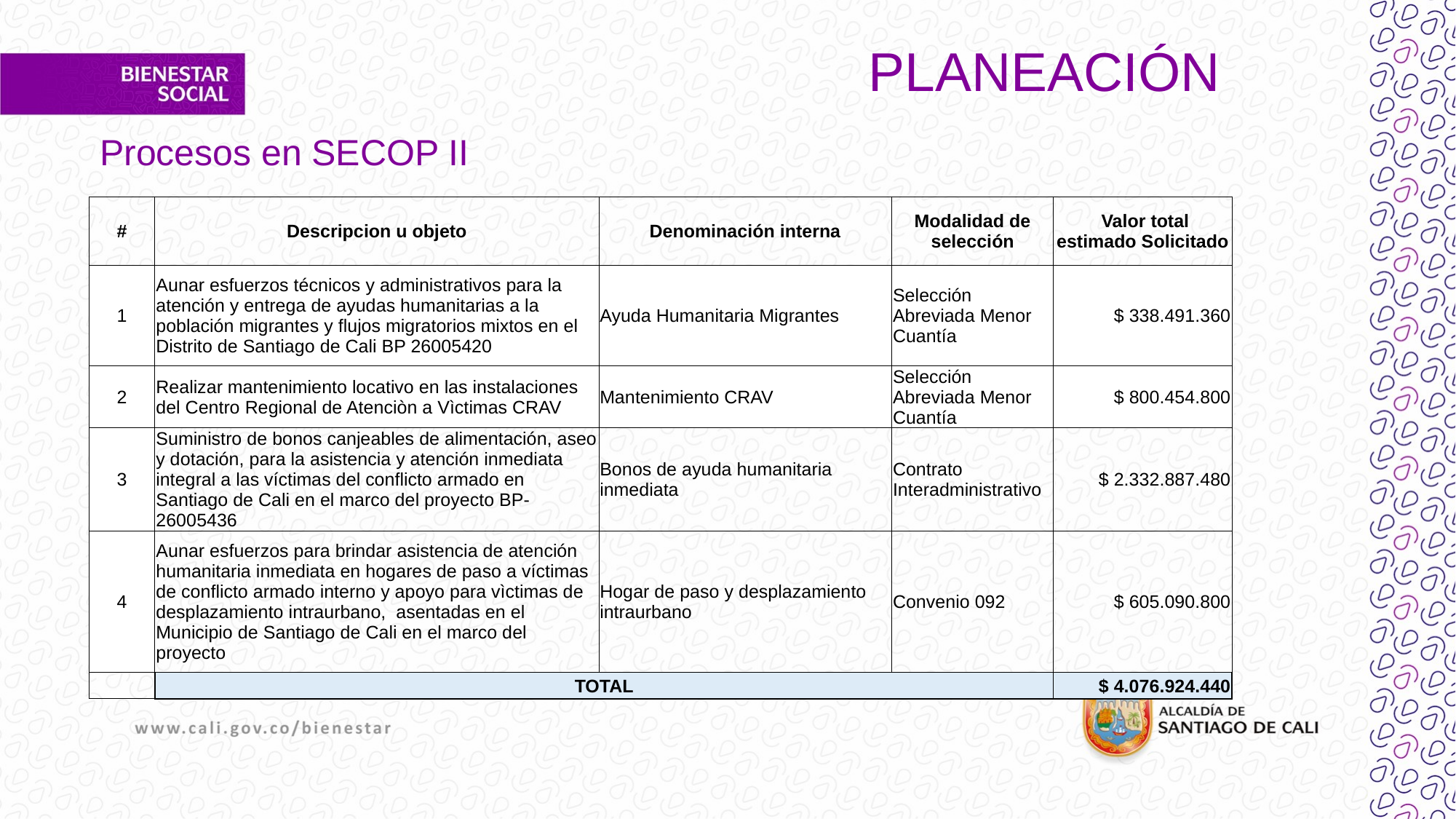

# PLANEACIÓN
Procesos en SECOP II
| # | Descripcion u objeto | Denominación interna | Modalidad de selección | Valor total estimado Solicitado |
| --- | --- | --- | --- | --- |
| 1 | Aunar esfuerzos técnicos y administrativos para la atención y entrega de ayudas humanitarias a la población migrantes y flujos migratorios mixtos en el Distrito de Santiago de Cali BP 26005420 | Ayuda Humanitaria Migrantes | Selección Abreviada Menor Cuantía | $ 338.491.360 |
| 2 | Realizar mantenimiento locativo en las instalaciones del Centro Regional de Atenciòn a Vìctimas CRAV | Mantenimiento CRAV | Selección Abreviada Menor Cuantía | $ 800.454.800 |
| 3 | Suministro de bonos canjeables de alimentación, aseo y dotación, para la asistencia y atención inmediata integral a las víctimas del conflicto armado en Santiago de Cali en el marco del proyecto BP-26005436 | Bonos de ayuda humanitaria inmediata | Contrato Interadministrativo | $ 2.332.887.480 |
| 4 | Aunar esfuerzos para brindar asistencia de atención humanitaria inmediata en hogares de paso a víctimas de conflicto armado interno y apoyo para vìctimas de desplazamiento intraurbano, asentadas en el Municipio de Santiago de Cali en el marco del proyecto | Hogar de paso y desplazamiento intraurbano | Convenio 092 | $ 605.090.800 |
|  | TOTAL |  |  | $ 4.076.924.440 |